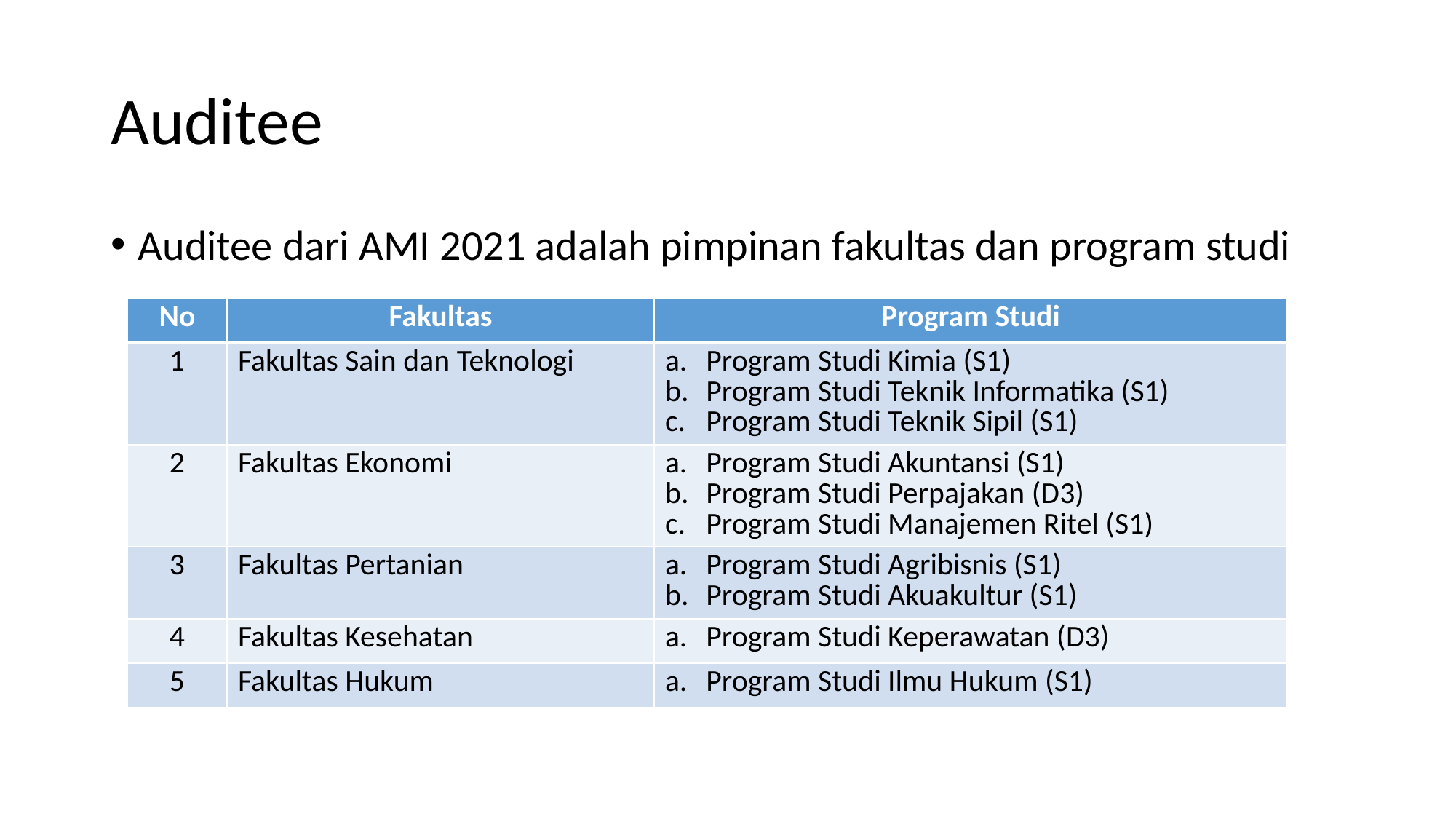

# Auditee
Auditee dari AMI 2021 adalah pimpinan fakultas dan program studi

| No | Fakultas | Program Studi |
| --- | --- | --- |
| 1 | Fakultas Sain dan Teknologi | Program Studi Kimia (S1) Program Studi Teknik Informatika (S1) Program Studi Teknik Sipil (S1) |
| 2 | Fakultas Ekonomi | Program Studi Akuntansi (S1) Program Studi Perpajakan (D3) Program Studi Manajemen Ritel (S1) |
| 3 | Fakultas Pertanian | Program Studi Agribisnis (S1) Program Studi Akuakultur (S1) |
| 4 | Fakultas Kesehatan | Program Studi Keperawatan (D3) |
| 5 | Fakultas Hukum | Program Studi Ilmu Hukum (S1) |